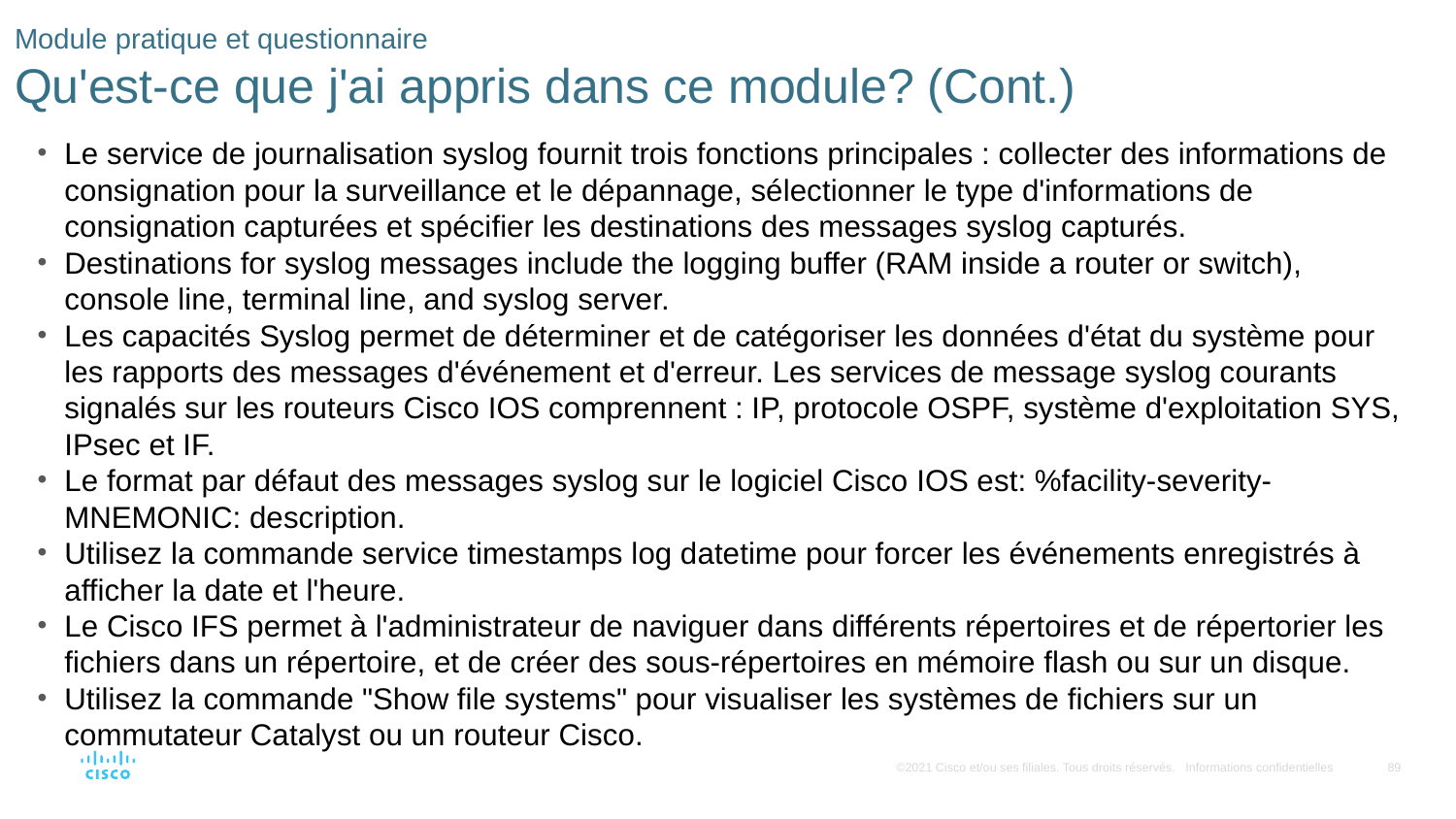

# Module pratique et questionnaire Qu'est-ce que j'ai appris dans ce module? (Cont.)
Le service de journalisation syslog fournit trois fonctions principales : collecter des informations de consignation pour la surveillance et le dépannage, sélectionner le type d'informations de consignation capturées et spécifier les destinations des messages syslog capturés.
Destinations for syslog messages include the logging buffer (RAM inside a router or switch), console line, terminal line, and syslog server.
Les capacités Syslog permet de déterminer et de catégoriser les données d'état du système pour les rapports des messages d'événement et d'erreur. Les services de message syslog courants signalés sur les routeurs Cisco IOS comprennent : IP, protocole OSPF, système d'exploitation SYS, IPsec et IF.
Le format par défaut des messages syslog sur le logiciel Cisco IOS est: %facility-severity-MNEMONIC: description.
Utilisez la commande service timestamps log datetime pour forcer les événements enregistrés à afficher la date et l'heure.
Le Cisco IFS permet à l'administrateur de naviguer dans différents répertoires et de répertorier les fichiers dans un répertoire, et de créer des sous-répertoires en mémoire flash ou sur un disque.
Utilisez la commande "Show file systems" pour visualiser les systèmes de fichiers sur un commutateur Catalyst ou un routeur Cisco.